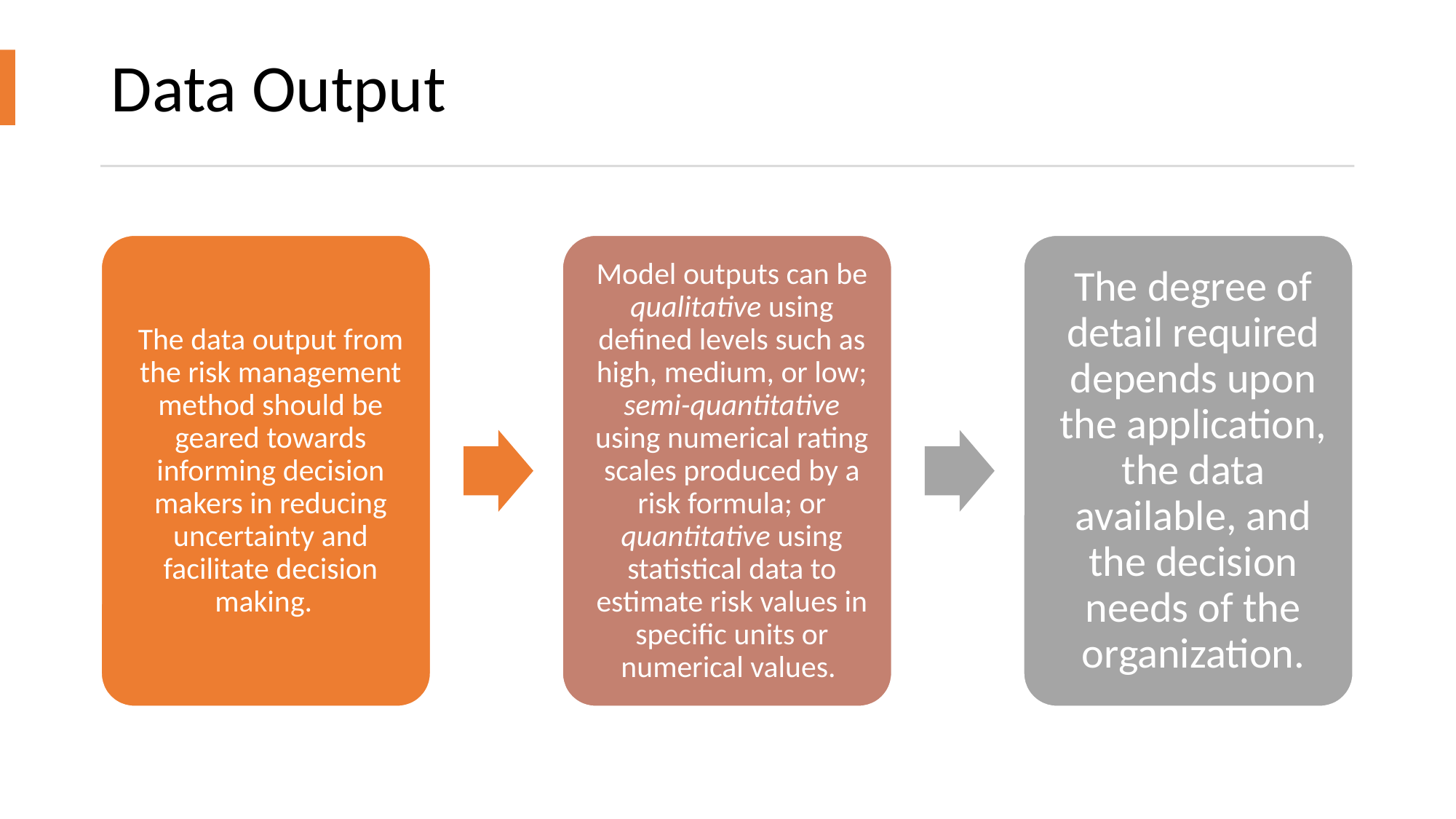

# Data Output

The data output from the risk management method should be geared towards informing decision makers in reducing uncertainty and facilitate decision making.

Model outputs can be qualitative using defined levels such as high, medium, or low; semi-quantitative using numerical rating scales produced by a risk formula; or quantitative using statistical data to estimate risk values in specific units or numerical values.

The degree of detail required depends upon the application, the data available, and the decision needs of the organization.
10